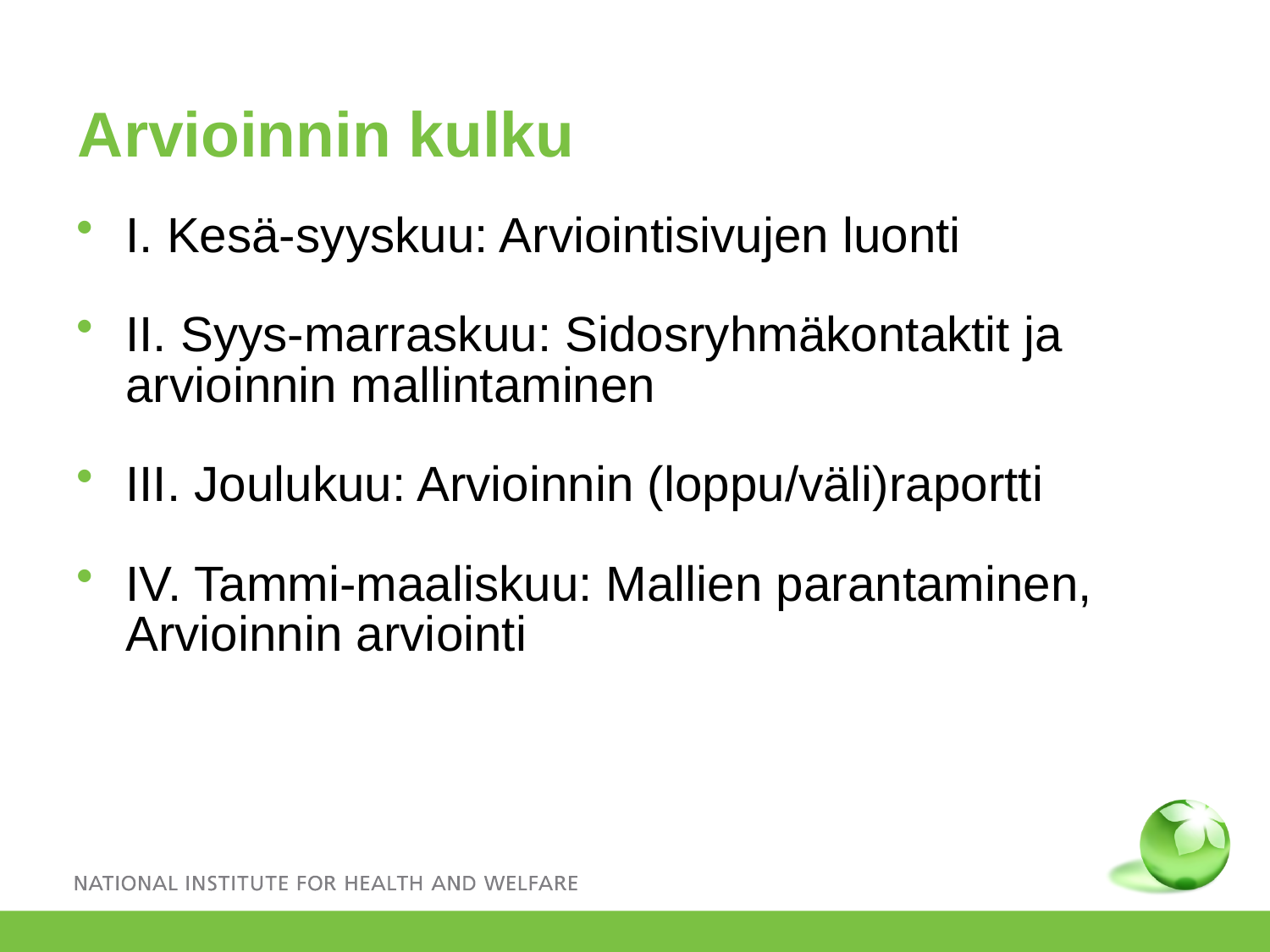

# Arvioinnin kulku
I. Kesä-syyskuu: Arviointisivujen luonti
II. Syys-marraskuu: Sidosryhmäkontaktit ja arvioinnin mallintaminen
III. Joulukuu: Arvioinnin (loppu/väli)raportti
IV. Tammi-maaliskuu: Mallien parantaminen, Arvioinnin arviointi